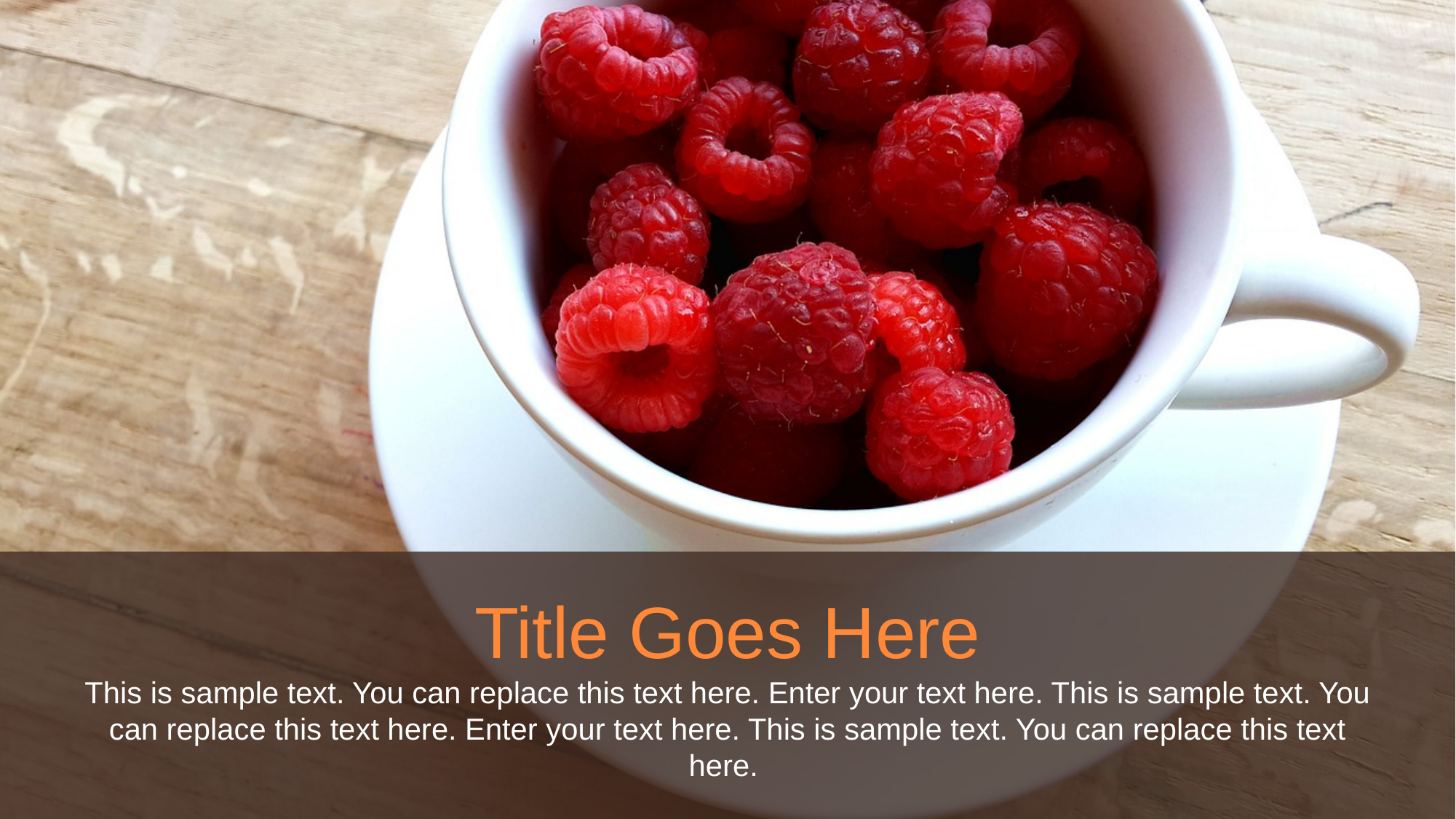

Title Goes Here
This is sample text. You can replace this text here. Enter your text here. This is sample text. You can replace this text here. Enter your text here. This is sample text. You can replace this text here.